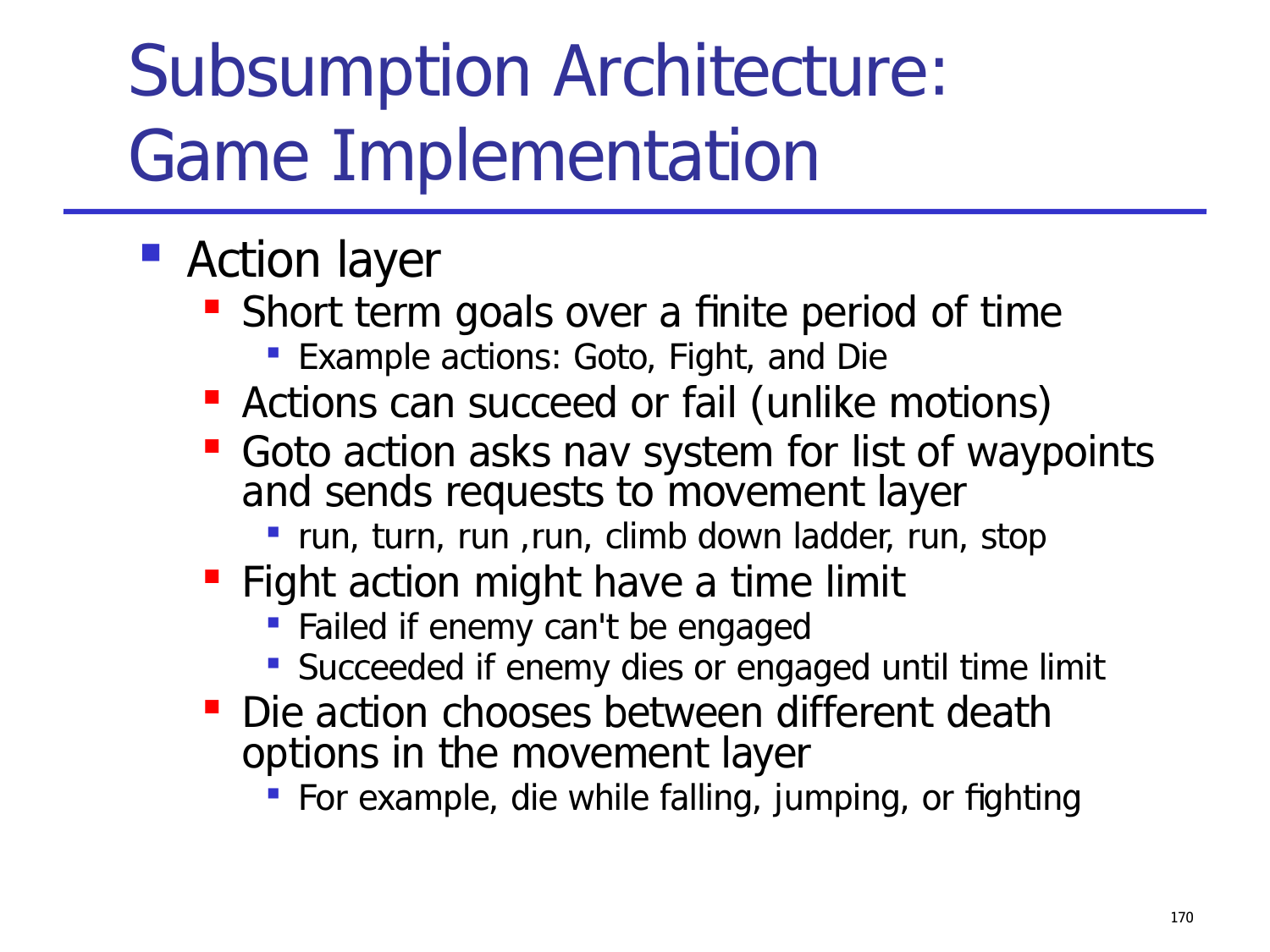

# Subsumption Architecture: Game Implementation
Action layer
Short term goals over a finite period of time
Example actions: Goto, Fight, and Die
Actions can succeed or fail (unlike motions)
Goto action asks nav system for list of waypoints and sends requests to movement layer
run, turn, run ,run, climb down ladder, run, stop
Fight action might have a time limit
Failed if enemy can't be engaged
Succeeded if enemy dies or engaged until time limit
Die action chooses between different death options in the movement layer
For example, die while falling, jumping, or fighting
170